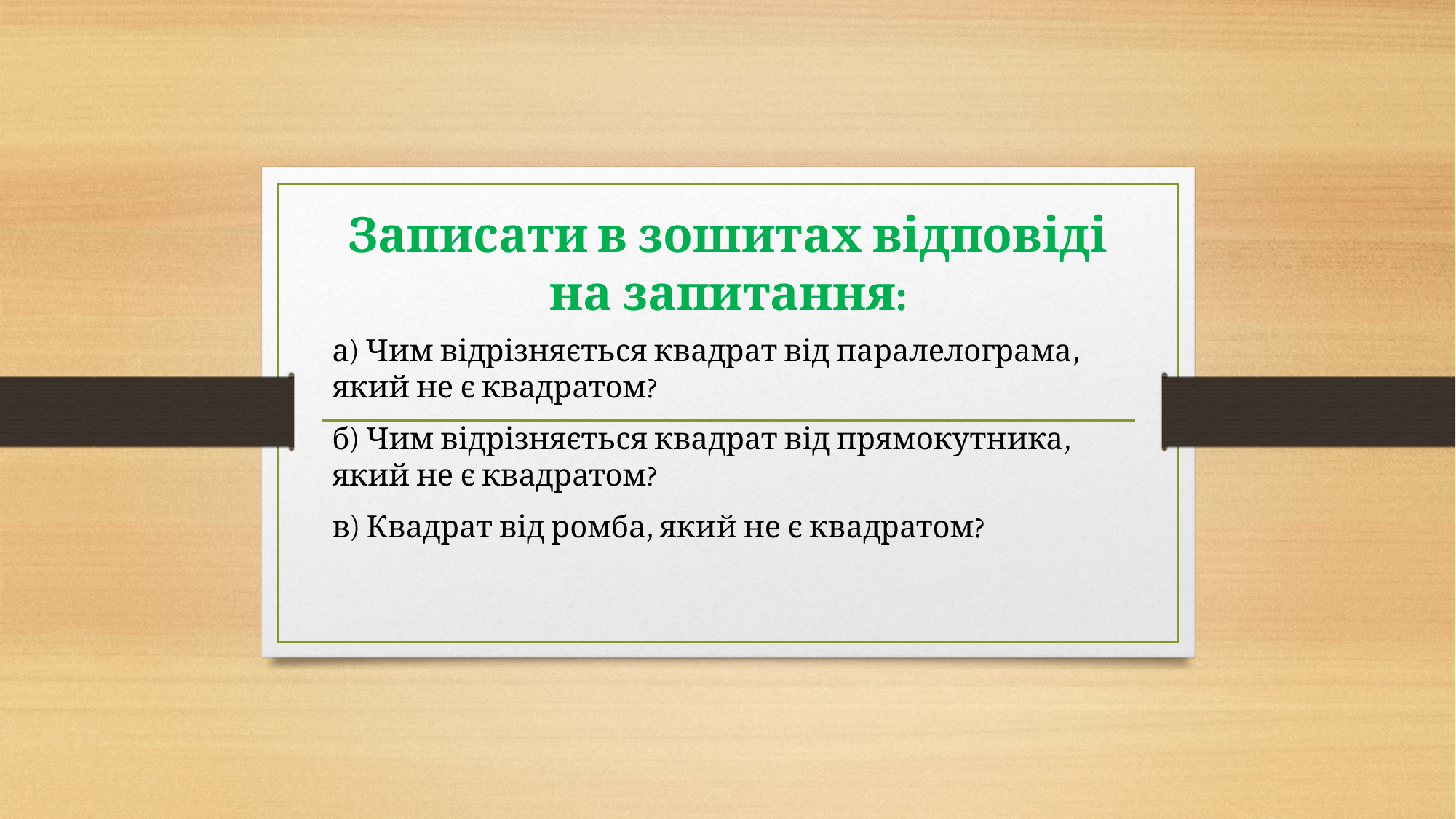

# Записати в зошитах відповіді на запитання:
а) Чим відрізняється квадрат від паралелограма, який не є квадратом?
б) Чим відрізняється квадрат від прямокутника, який не є квадратом?
в) Квадрат від ромба, який не є квадратом?